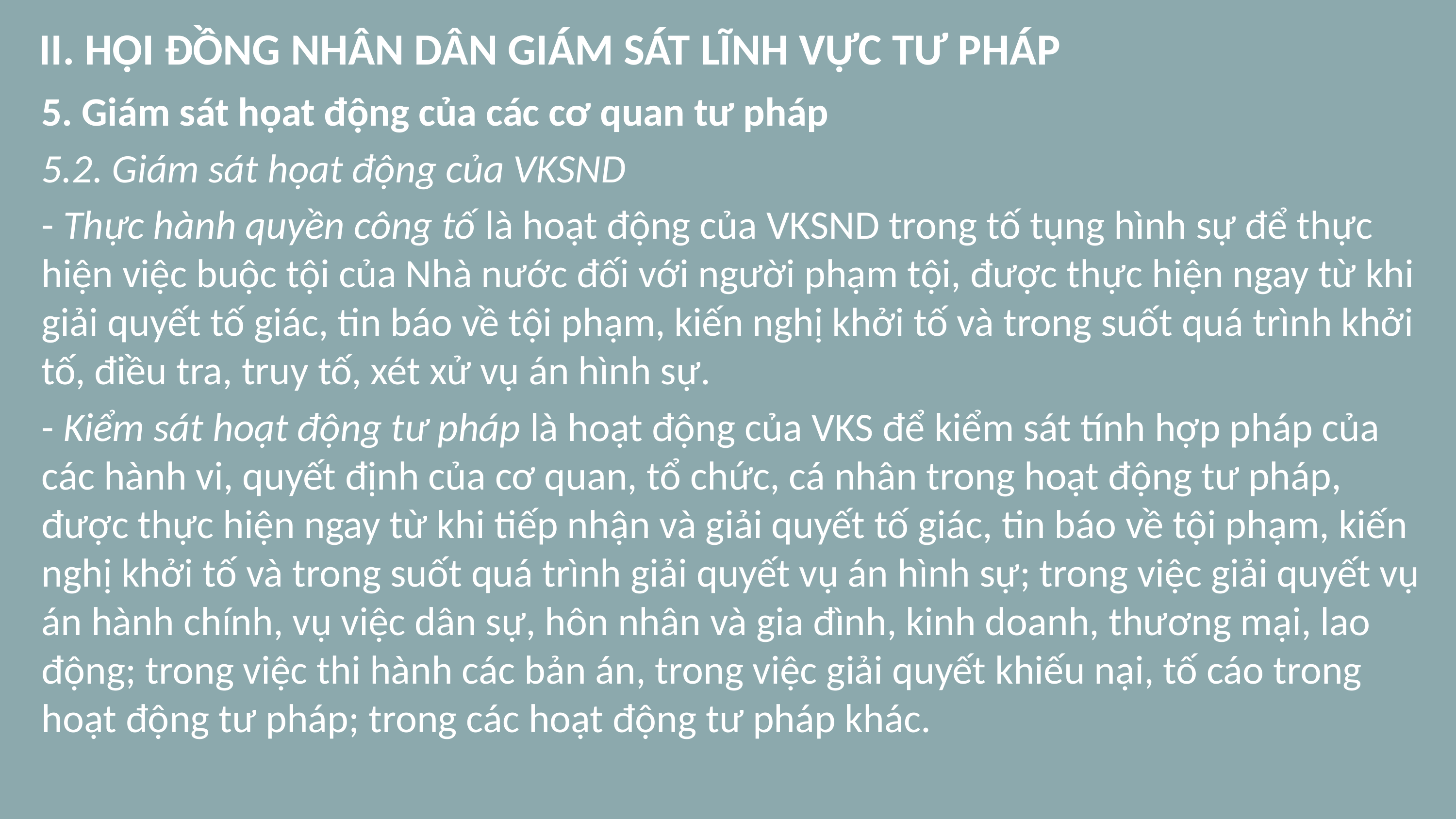

# II. HỘI ĐỒNG NHÂN DÂN GIÁM SÁT LĨNH VỰC TƯ PHÁP
5. Giám sát họat động của các cơ quan tư pháp
5.2. Giám sát họat động của VKSND
- Thực hành quyền công tố là hoạt động của VKSND trong tố tụng hình sự để thực hiện việc buộc tội của Nhà nước đối với người phạm tội, được thực hiện ngay từ khi giải quyết tố giác, tin báo về tội phạm, kiến nghị khởi tố và trong suốt quá trình khởi tố, điều tra, truy tố, xét xử vụ án hình sự.
- Kiểm sát hoạt động tư pháp là hoạt động của VKS để kiểm sát tính hợp pháp của các hành vi, quyết định của cơ quan, tổ chức, cá nhân trong hoạt động tư pháp, được thực hiện ngay từ khi tiếp nhận và giải quyết tố giác, tin báo về tội phạm, kiến nghị khởi tố và trong suốt quá trình giải quyết vụ án hình sự; trong việc giải quyết vụ án hành chính, vụ việc dân sự, hôn nhân và gia đình, kinh doanh, thương mại, lao động; trong việc thi hành các bản án, trong việc giải quyết khiếu nại, tố cáo trong hoạt động tư pháp; trong các hoạt động tư pháp khác.